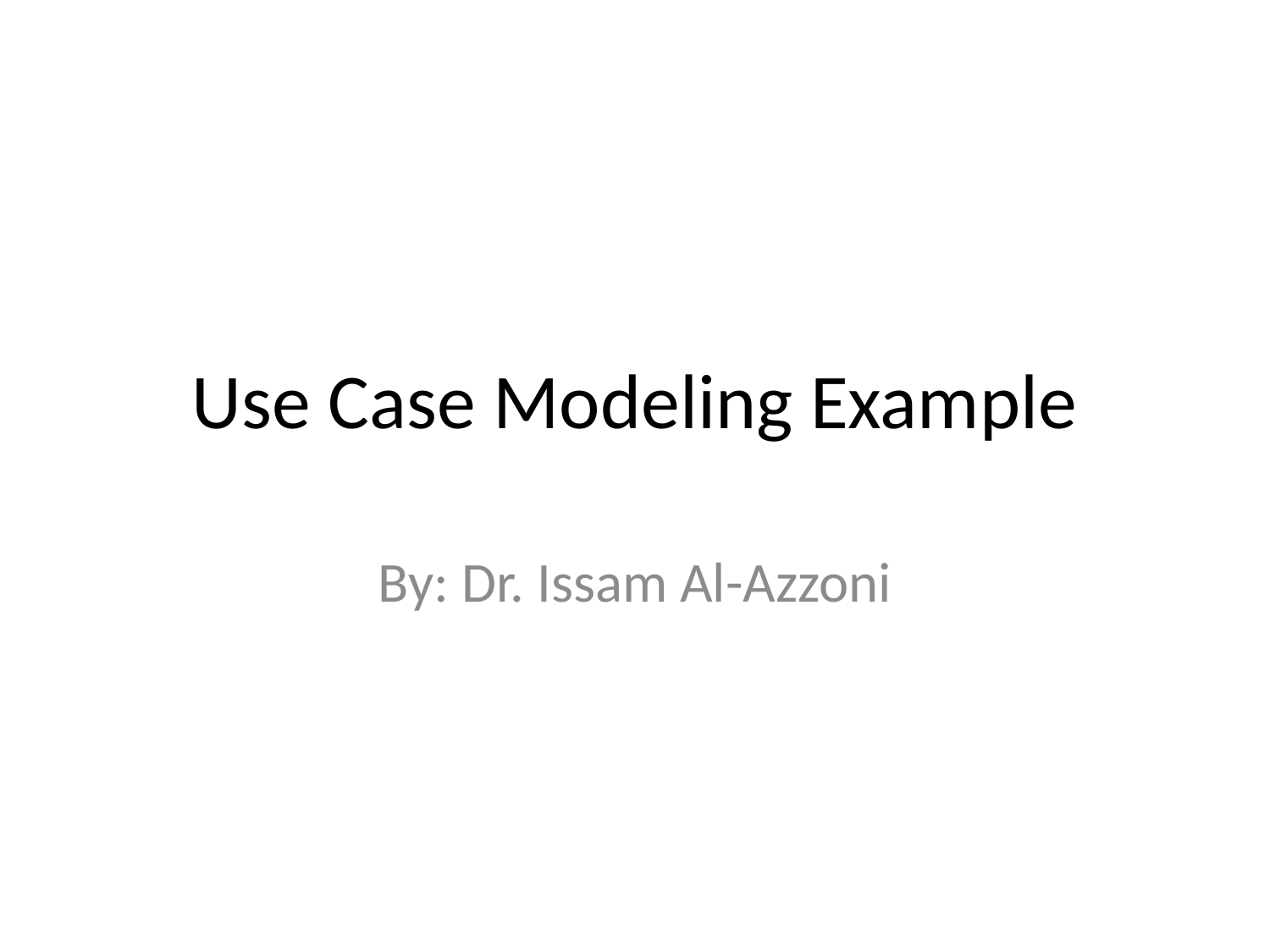

# Use Case Modeling Example
By: Dr. Issam Al-Azzoni